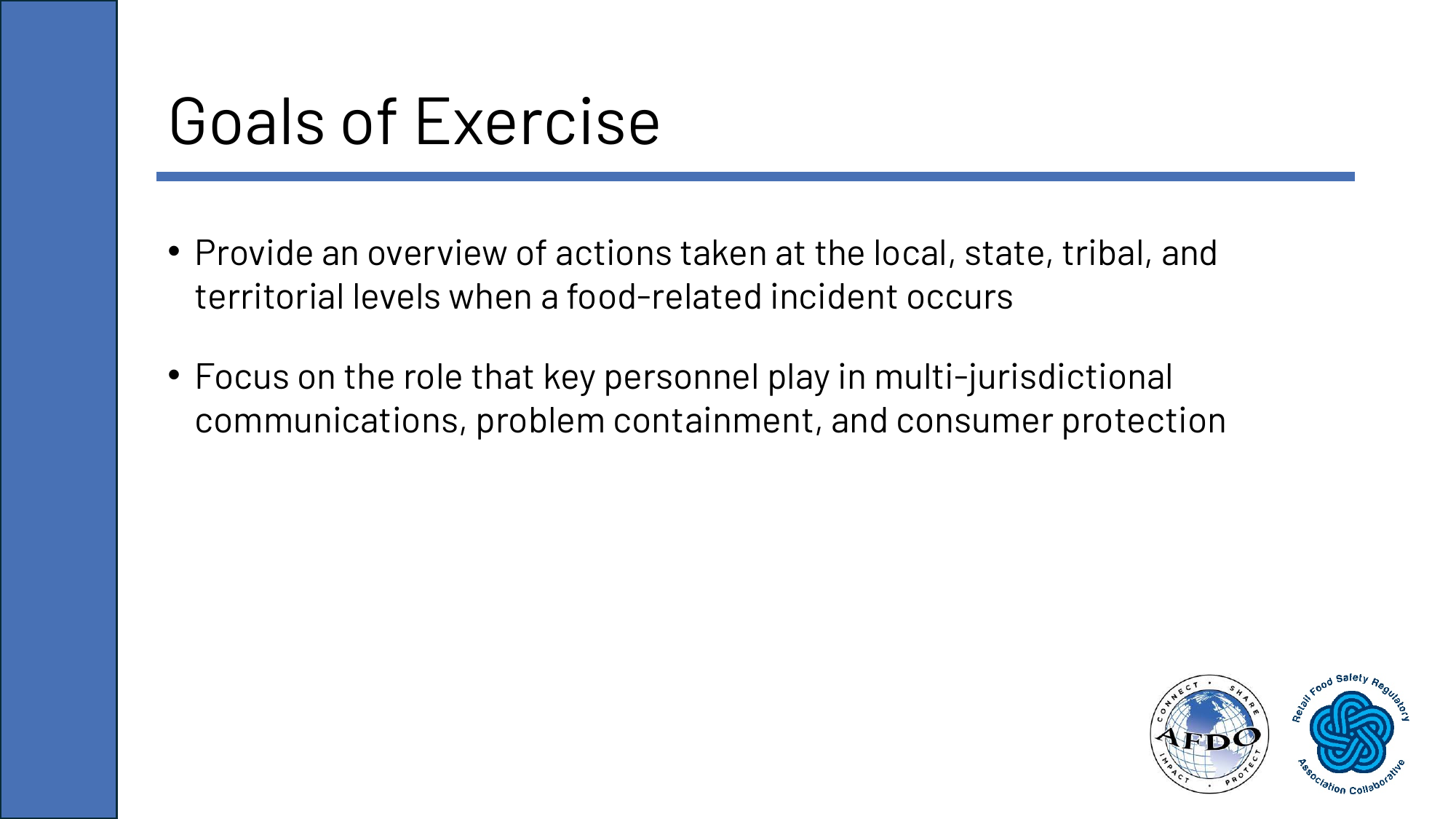

# Goals of Exercise
Provide an overview of actions taken at the local, state, tribal, and territorial levels when a food-related incident occurs
Focus on the role that key personnel play in multi-jurisdictional communications, problem containment, and consumer protection